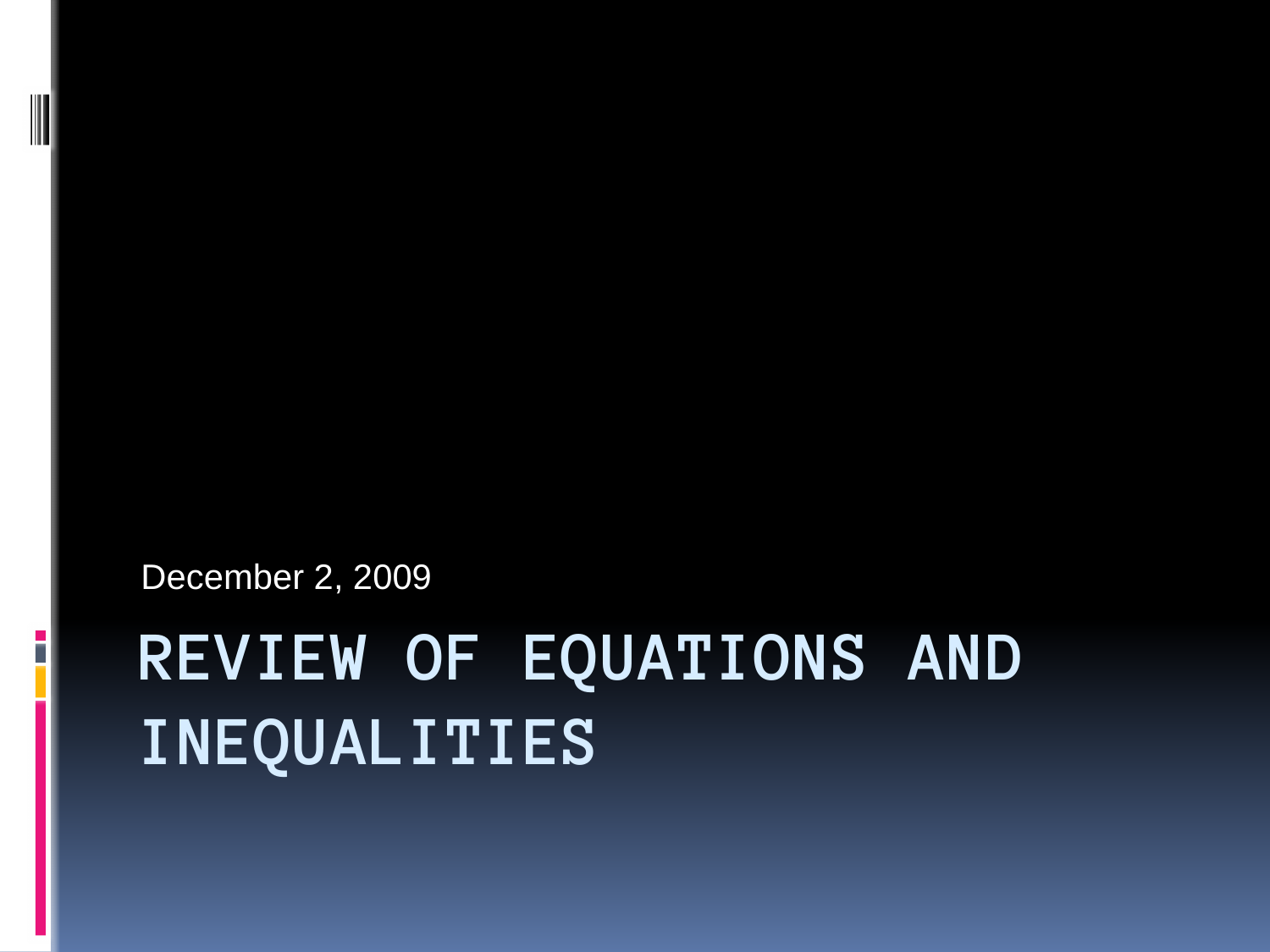

December 2, 2009
# Review of equations and inequalities